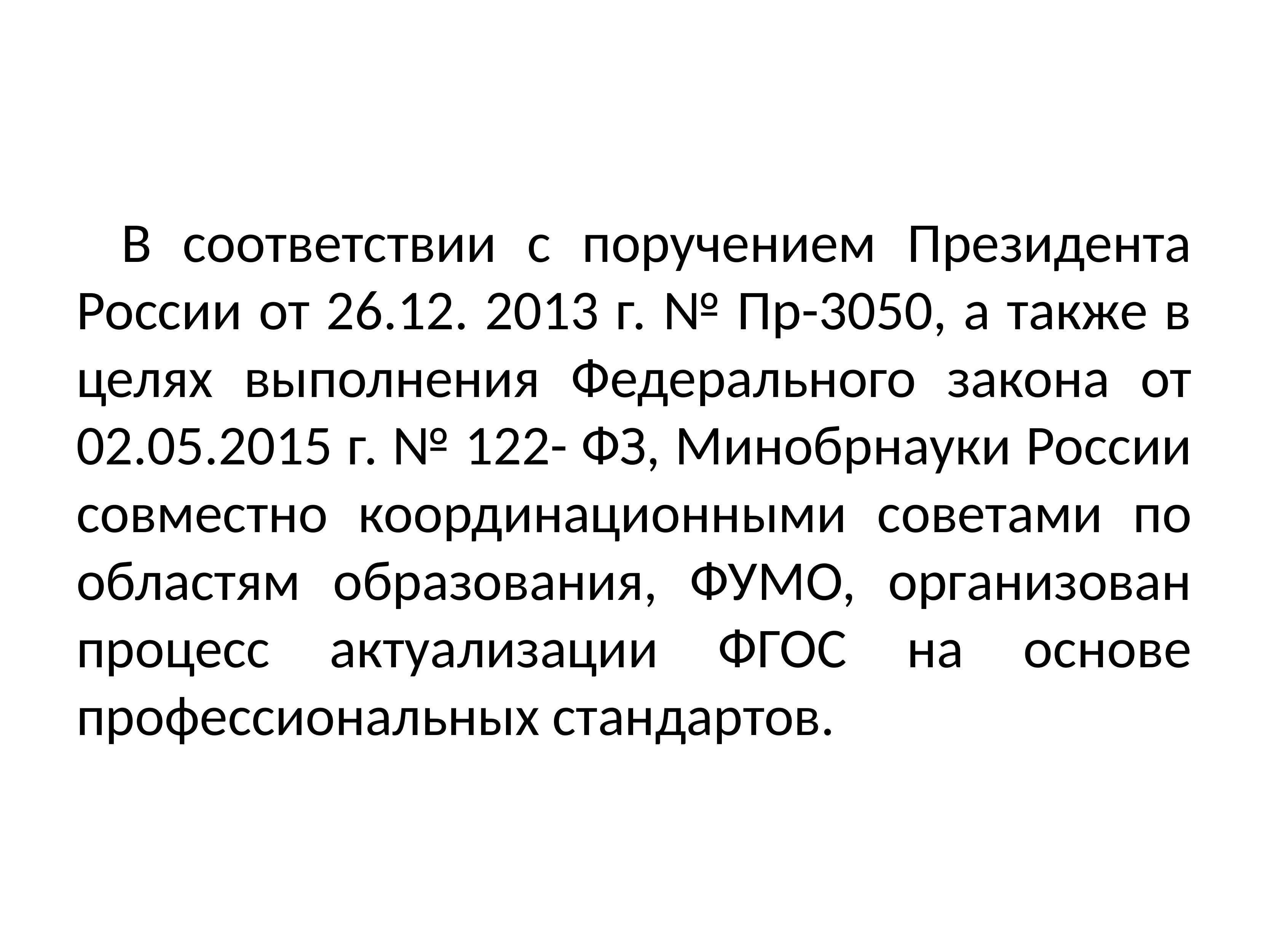

В соответствии с поручением Президента России от 26.12. 2013 г. № Пр-3050, а также в целях выполнения Федерального закона от 02.05.2015 г. № 122- ФЗ, Минобрнауки России совместно координационными советами по областям образования, ФУМО, организован процесс актуализации ФГОС на основе профессиональных стандартов.